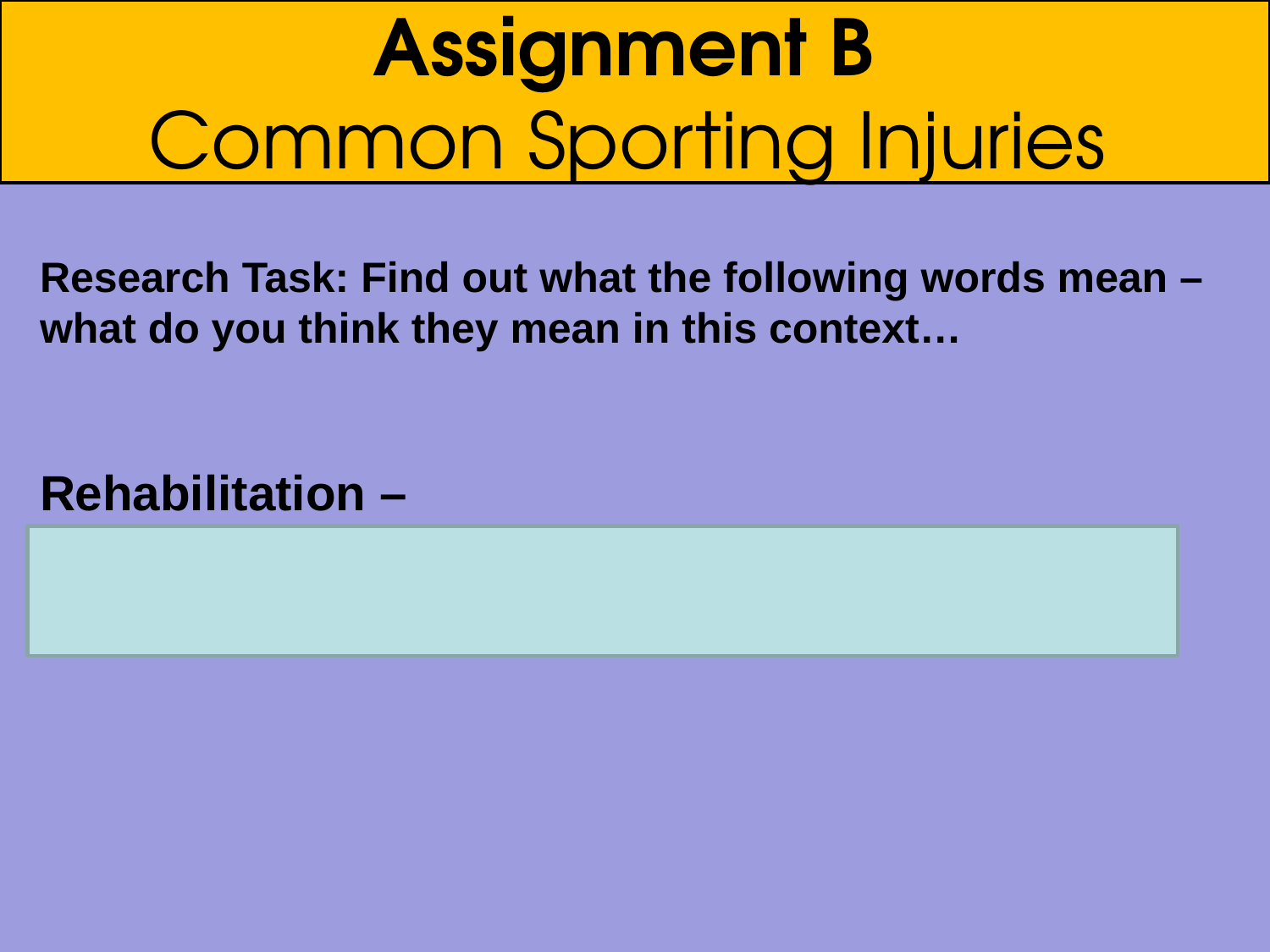

# Assignment B Common Sporting Injuries

Research Task: Find out what the following words mean – what do you think they mean in this context…

Rehabilitation –
the process of restoring someone to full health following injury